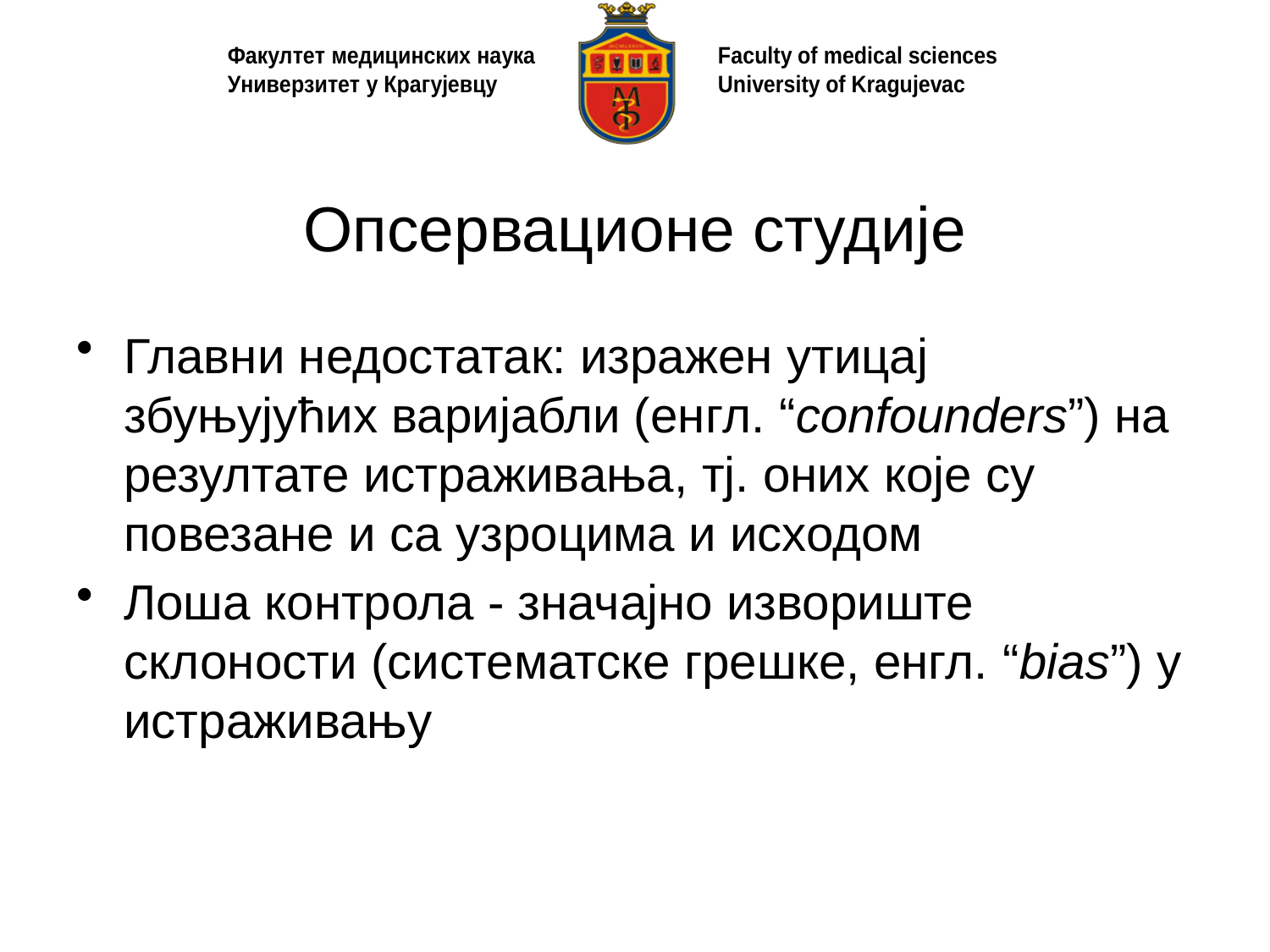

# Опсервационе студије
Главни недостатак: изражен утицај збуњујућих варијабли (енгл. “confounders”) на резултате истраживања, тј. оних које су повезане и са узроцима и исходом
Лоша контрола - значајно извориште склоности (систематске грешке, енгл. “bias”) у истраживању